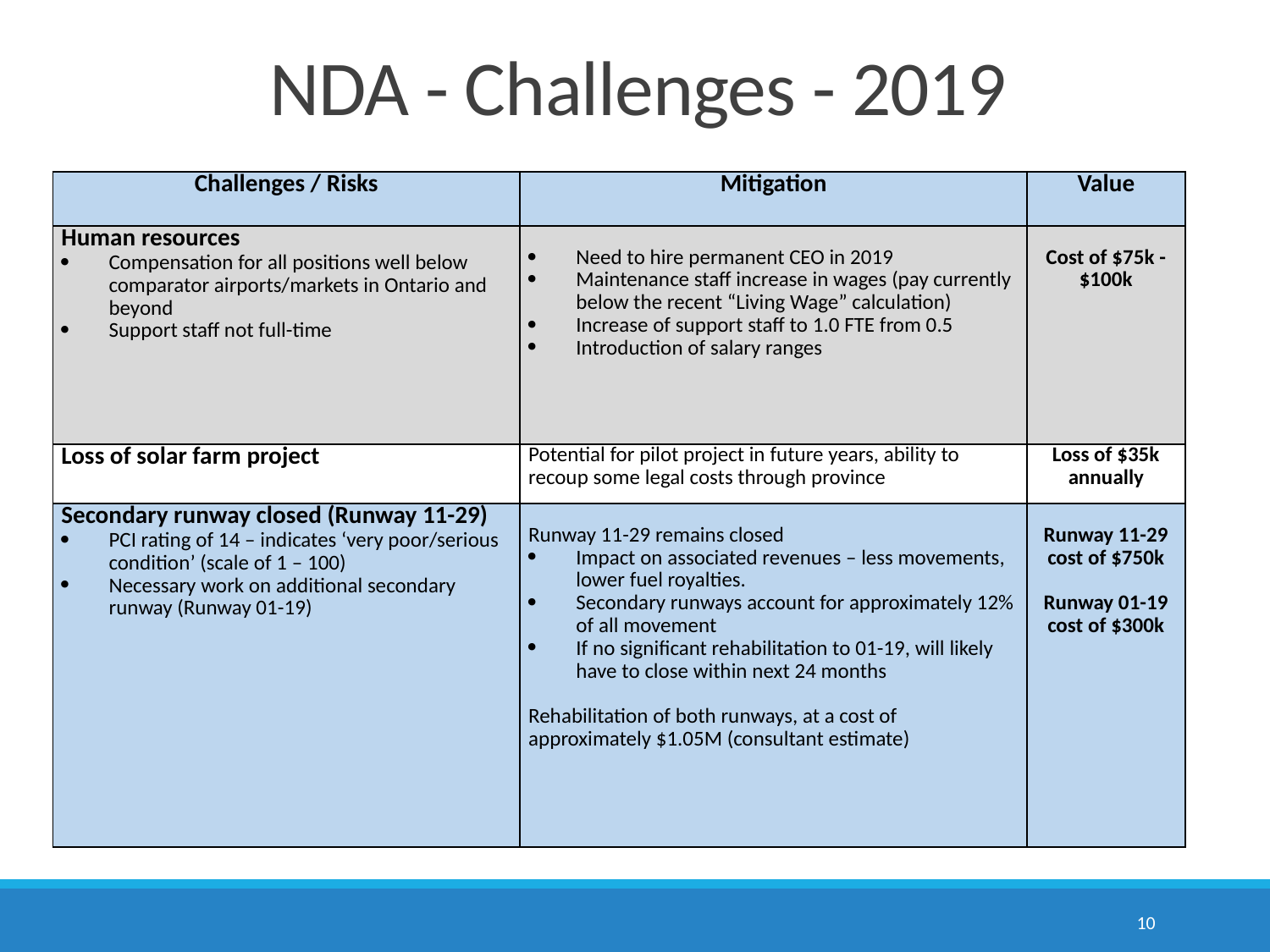

# NDA - Challenges - 2019
| Challenges / Risks | Mitigation | Value |
| --- | --- | --- |
| Human resources Compensation for all positions well below comparator airports/markets in Ontario and beyond Support staff not full-time | Need to hire permanent CEO in 2019 Maintenance staff increase in wages (pay currently below the recent “Living Wage” calculation) Increase of support staff to 1.0 FTE from 0.5 Introduction of salary ranges | Cost of $75k - $100k |
| Loss of solar farm project | Potential for pilot project in future years, ability to recoup some legal costs through province | Loss of $35k annually |
| Secondary runway closed (Runway 11-29) PCI rating of 14 – indicates ‘very poor/serious condition’ (scale of 1 – 100) Necessary work on additional secondary runway (Runway 01-19) | Runway 11-29 remains closed Impact on associated revenues – less movements, lower fuel royalties. Secondary runways account for approximately 12% of all movement If no significant rehabilitation to 01-19, will likely have to close within next 24 months   Rehabilitation of both runways, at a cost of approximately $1.05M (consultant estimate) | Runway 11-29 cost of $750k   Runway 01-19 cost of $300k |
10